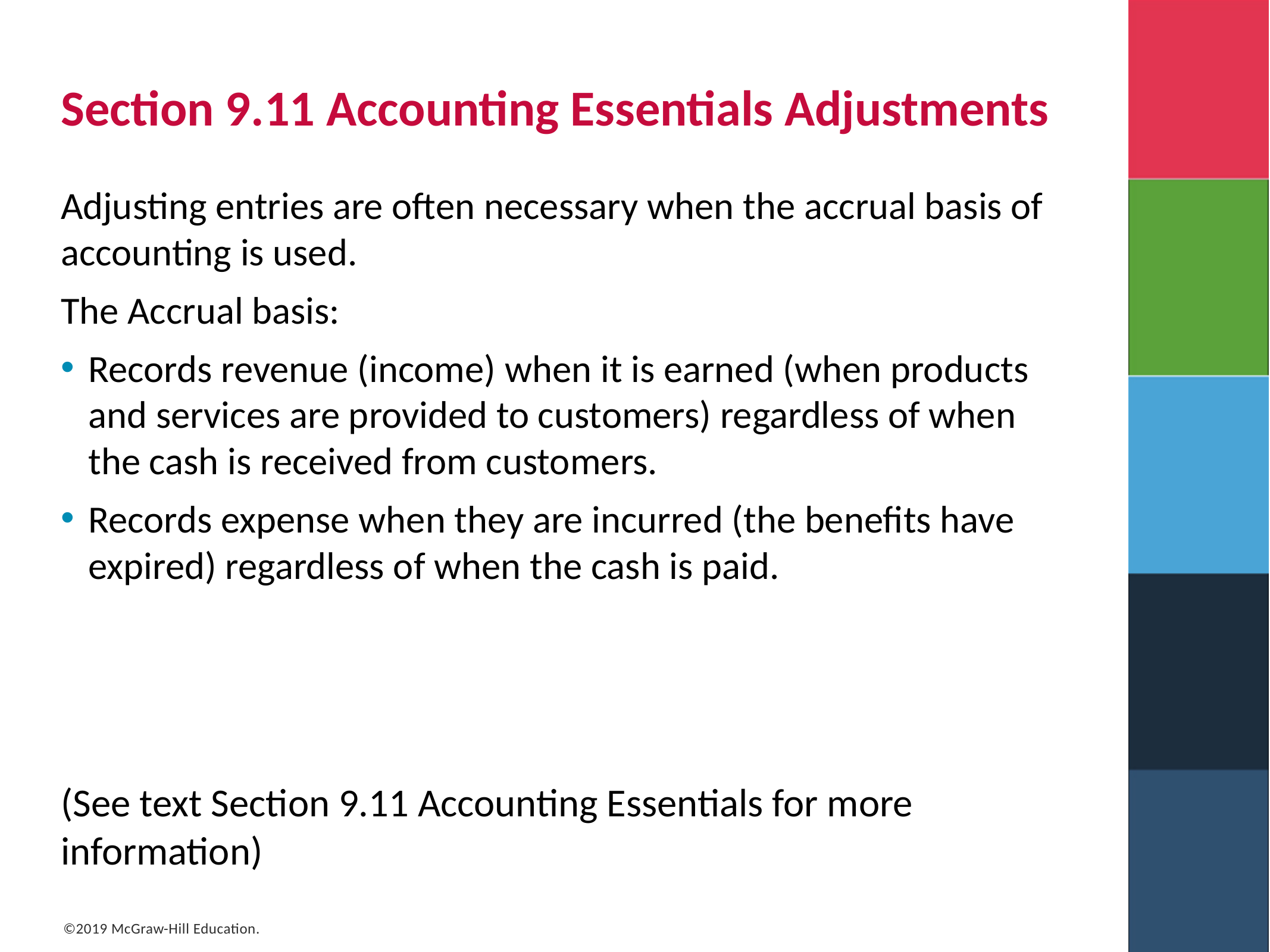

# Section 9.11 Accounting Essentials Adjustments
Adjusting entries are often necessary when the accrual basis of accounting is used.
The Accrual basis:
Records revenue (income) when it is earned (when products and services are provided to customers) regardless of when the cash is received from customers.
Records expense when they are incurred (the benefits have expired) regardless of when the cash is paid.
(See text Section 9.11 Accounting Essentials for more information)